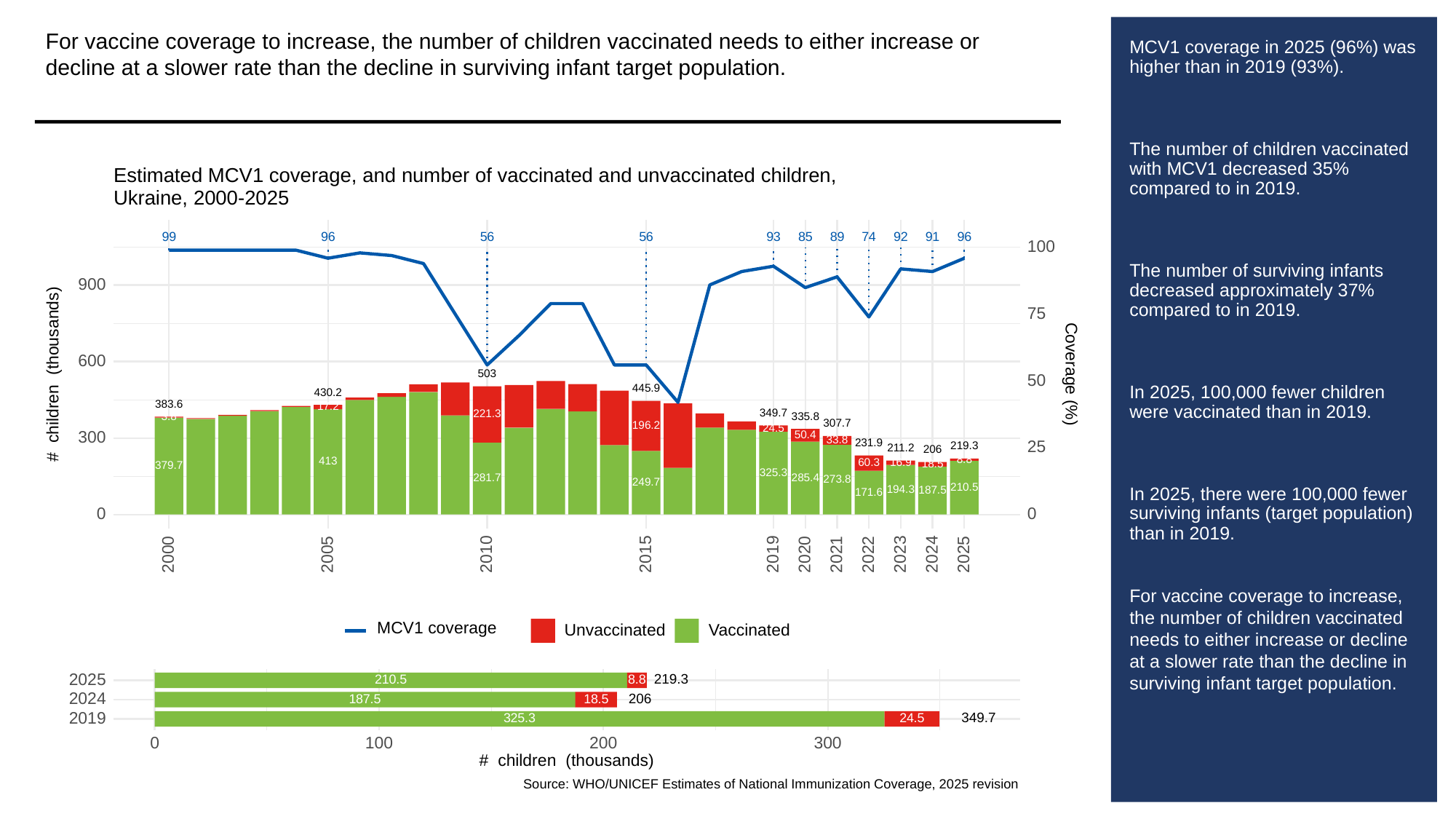

For vaccine coverage to increase, the number of children vaccinated needs to either increase or decline at a slower rate than the decline in surviving infant target population.
# MCV1 coverage in 2025 (96%) was higher than in 2019 (93%).

The number of children vaccinated with MCV1 decreased 35% compared to in 2019.

The number of surviving infants decreased approximately 37% compared to in 2019.

In 2025, 100,000 fewer children were vaccinated than in 2019.

In 2025, there were 100,000 fewer surviving infants (target population) than in 2019.

For vaccine coverage to increase, the number of children vaccinated needs to either increase or decline at a slower rate than the decline in surviving infant target population.

Estimated MCV1 coverage, and number of vaccinated and unvaccinated children,
Ukraine, 2000-2025

93
99
96
56
56
85
89
92
91
96
74
100

900

75

600

#  children  (thousands)
Coverage (%)
503
50

445.9

430.2

383.6

17.2

349.7

221.3

335.8
3.8

307.7

196.2
24.5

50.4

300

33.8

231.9
25

219.3

211.2

206

8.8
413

16.9
60.3
18.5

379.7

325.3

285.4
281.7
273.8

249.7
210.5
194.3
187.5
171.6
0
0

2023
2000
2005
2010
2015
2019
2020
2021
2022
2024
2025

MCV1 coverage
Unvaccinated
Vaccinated

2025
219.3
210.5
8.8

2024
206
187.5
18.5

2019
349.7
325.3
24.5

300
0
100
200
#  children  (thousands)
Source: WHO/UNICEF Estimates of National Immunization Coverage, 2025 revision